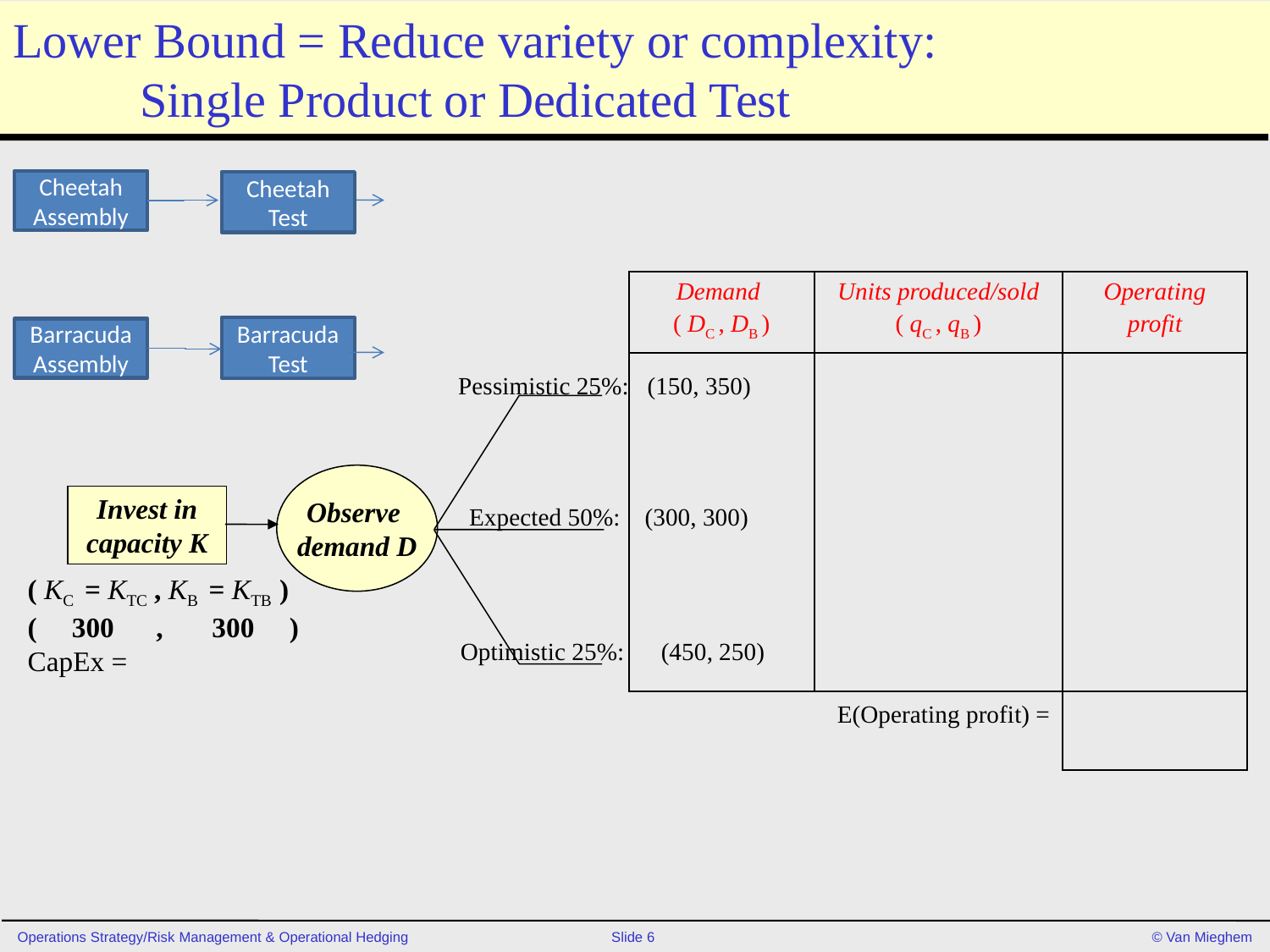

# Lower Bound = Reduce variety or complexity: Single Product or Dedicated Test
Cheetah Assembly
Cheetah
Test
| Demand ( DC , DB ) | Units produced/sold ( qC , qB ) | Operating profit |
| --- | --- | --- |
|  |  |  |
|  | E(Operating profit) = |  |
Barracuda
Test
Barracuda Assembly
Pessimistic 25%:   (150, 350)

Observe
demand D
Invest in
capacity K
Expected 50%:    (300, 300)

( KC  = KTC , KB  = KTB  )
(     300      ,       300     )
CapEx =
Optimistic 25%:      (450, 250)